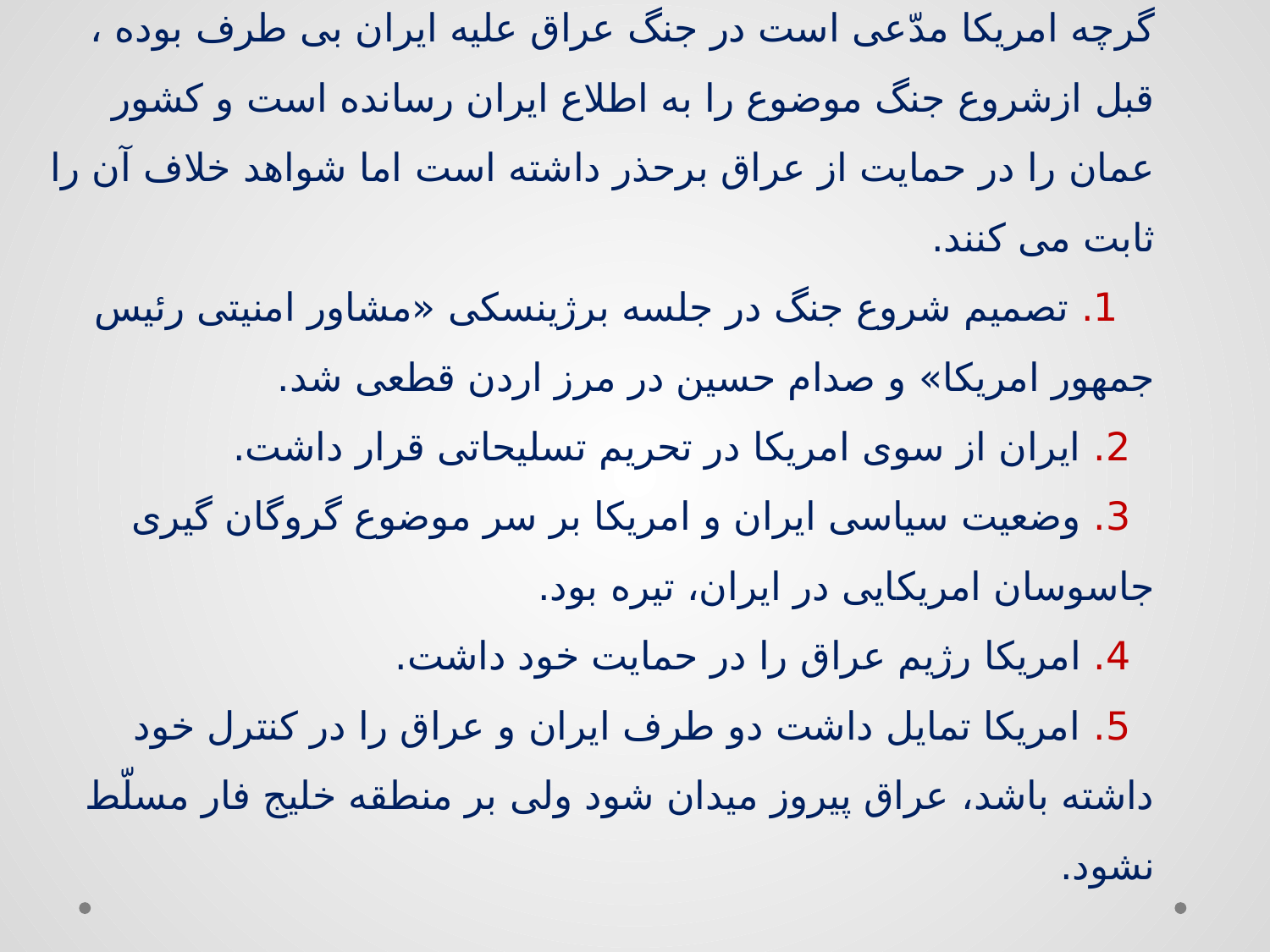

# ایالات متحده امریکا گرچه امریکا مدّعی است در جنگ عراق علیه ایران بی طرف بوده ، قبل ازشروع جنگ موضوع را به اطلاع ایران رسانده است و کشور عمان را در حمایت از عراق برحذر داشته است اما شواهد خلاف آن را ثابت می کنند. 1. تصمیم شروع جنگ در جلسه برژینسکی «مشاور امنیتی رئیس جمهور امریکا» و صدام حسین در مرز اردن قطعی شد. 2. ایران از سوی امریکا در تحریم تسلیحاتی قرار داشت. 3. وضعیت سیاسی ایران و امریکا بر سر موضوع گروگان گیری جاسوسان امریکایی در ایران، تیره بود. 4. امریکا رژیم عراق را در حمایت خود داشت. 5. امریکا تمایل داشت دو طرف ایران و عراق را در کنترل خود داشته باشد، عراق پیروز میدان شود ولی بر منطقه خلیج فار مسلّط نشود.